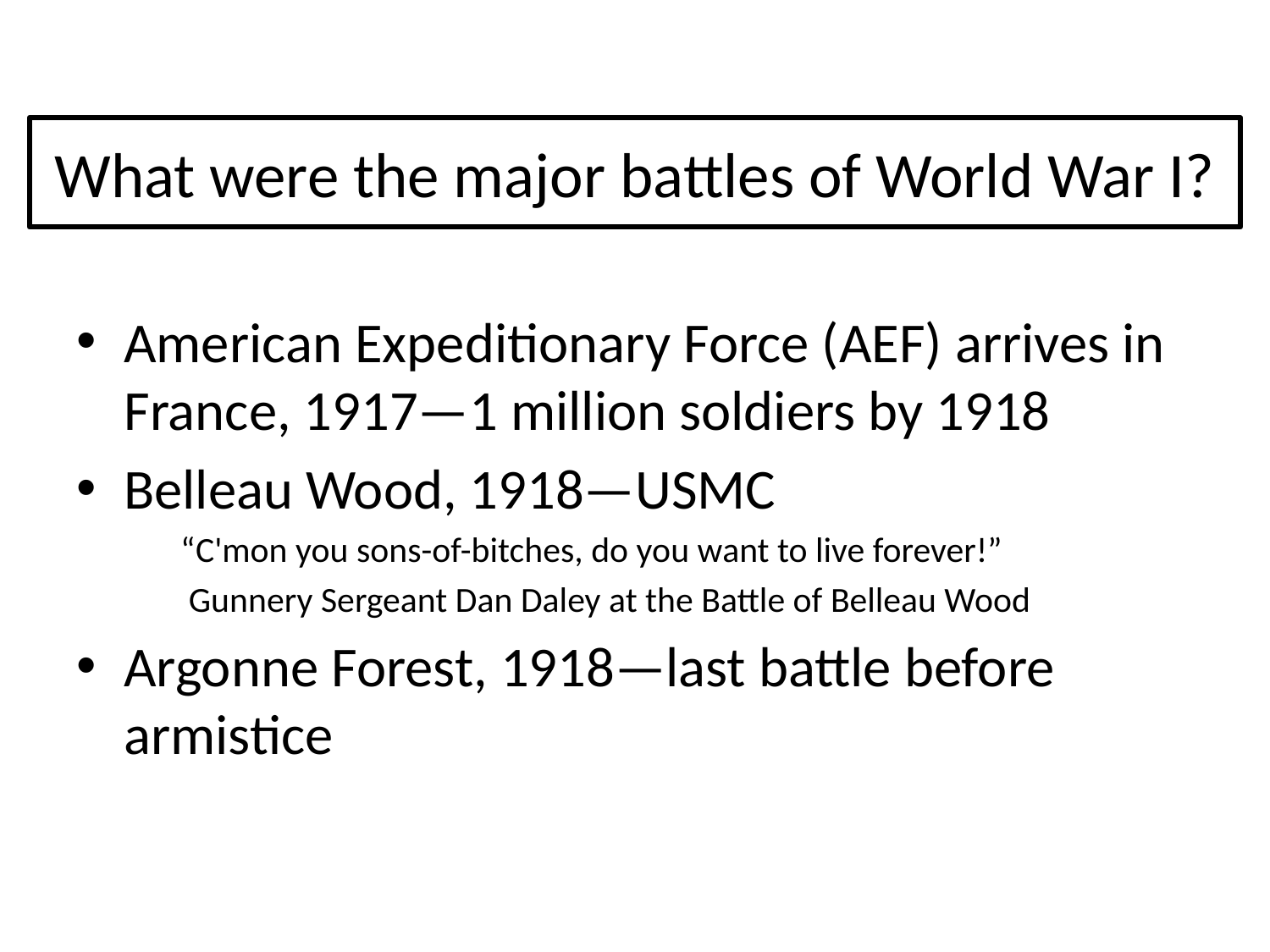

# What were the major battles of World War I?
American Expeditionary Force (AEF) arrives in France, 1917—1 million soldiers by 1918
Belleau Wood, 1918—USMC
             “C'mon you sons-of-bitches, do you want to live forever!”
              Gunnery Sergeant Dan Daley at the Battle of Belleau Wood
Argonne Forest, 1918—last battle before armistice